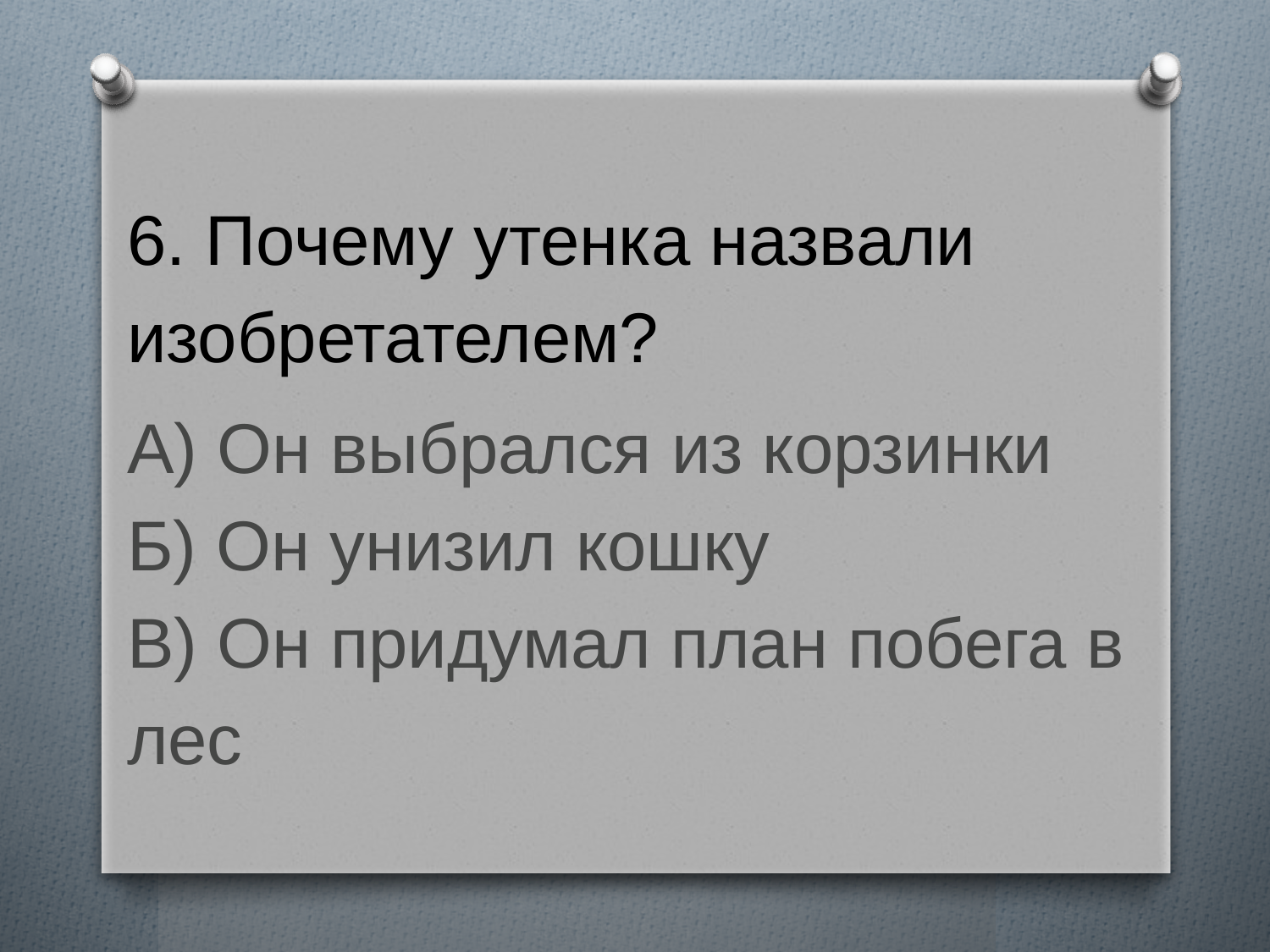

6. Почему утенка назвали изобретателем?
А) Он выбрался из корзинки
Б) Он унизил кошку
В) Он придумал план побега в лес